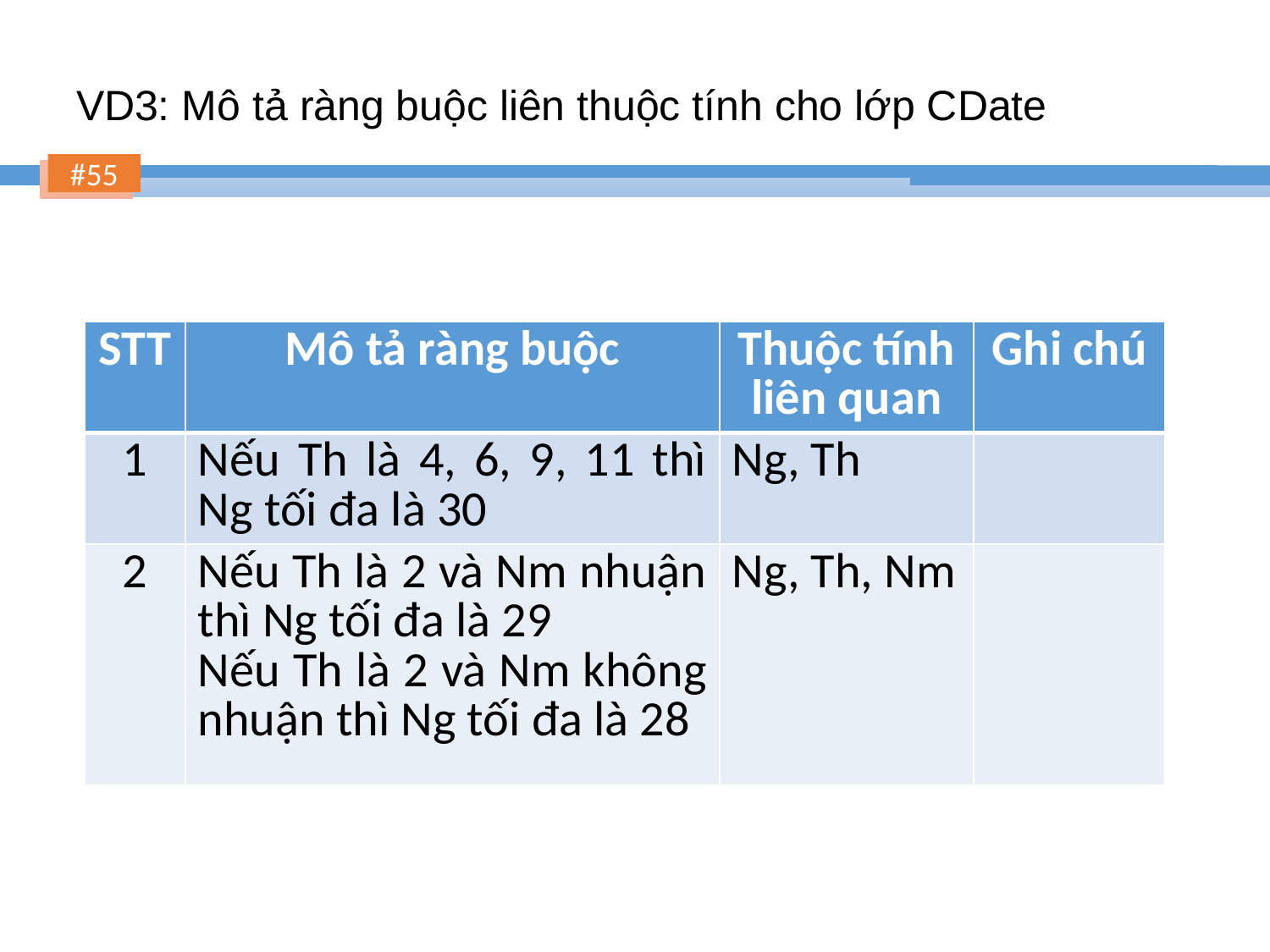

# VD3: Mô tả ràng buộc liên thuộc tính cho lớp CDate
| STT | Mô tả ràng buộc | Thuộc tính liên quan | Ghi chú |
| --- | --- | --- | --- |
| 1 | Nếu Th là 4, 6, 9, 11 thì Ng tối đa là 30 | Ng, Th |  |
| 2 | Nếu Th là 2 và Nm nhuận thì Ng tối đa là 29 Nếu Th là 2 và Nm không nhuận thì Ng tối đa là 28 | Ng, Th, Nm |  |
55